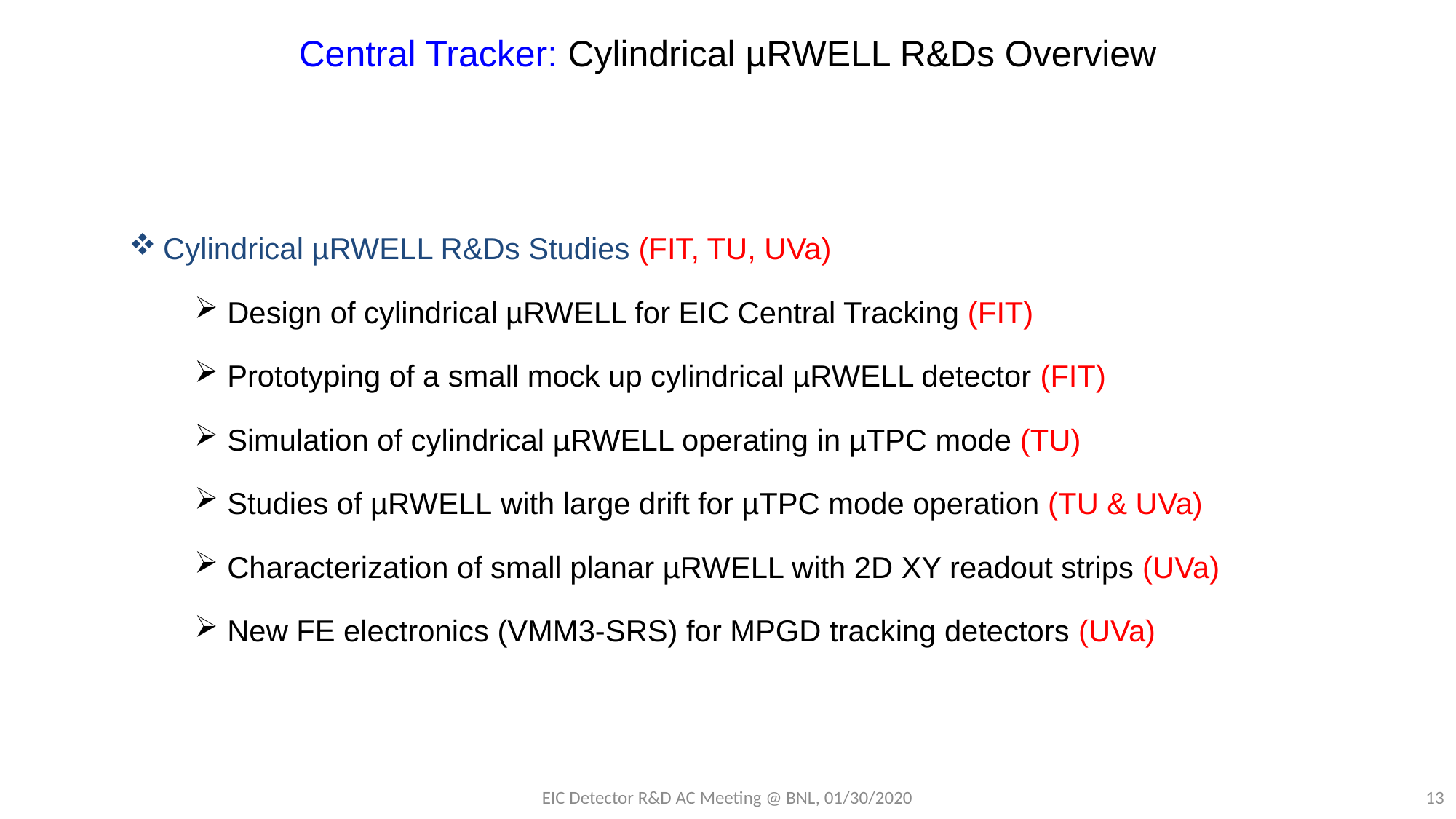

Central Tracker: Cylindrical µRWELL R&Ds Overview
Cylindrical µRWELL R&Ds Studies (FIT, TU, UVa)
Design of cylindrical µRWELL for EIC Central Tracking (FIT)
Prototyping of a small mock up cylindrical µRWELL detector (FIT)
Simulation of cylindrical µRWELL operating in µTPC mode (TU)
Studies of µRWELL with large drift for µTPC mode operation (TU & UVa)
Characterization of small planar µRWELL with 2D XY readout strips (UVa)
New FE electronics (VMM3-SRS) for MPGD tracking detectors (UVa)
EIC Detector R&D AC Meeting @ BNL, 01/30/2020
13